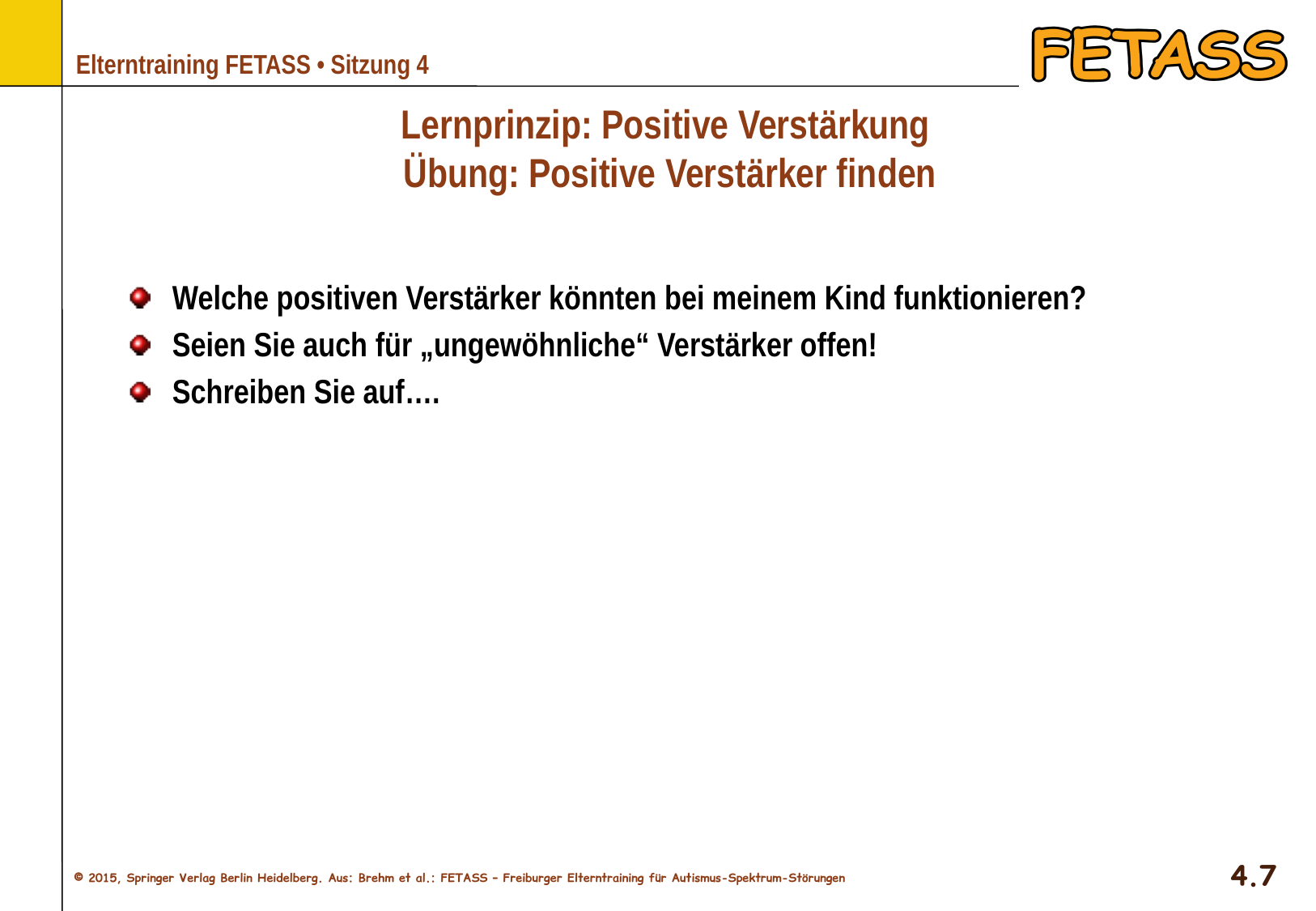

# Lernprinzip: Positive Verstärkung Übung: Positive Verstärker finden
Welche positiven Verstärker könnten bei meinem Kind funktionieren?
Seien Sie auch für „ungewöhnliche“ Verstärker offen!
Schreiben Sie auf….

4.7